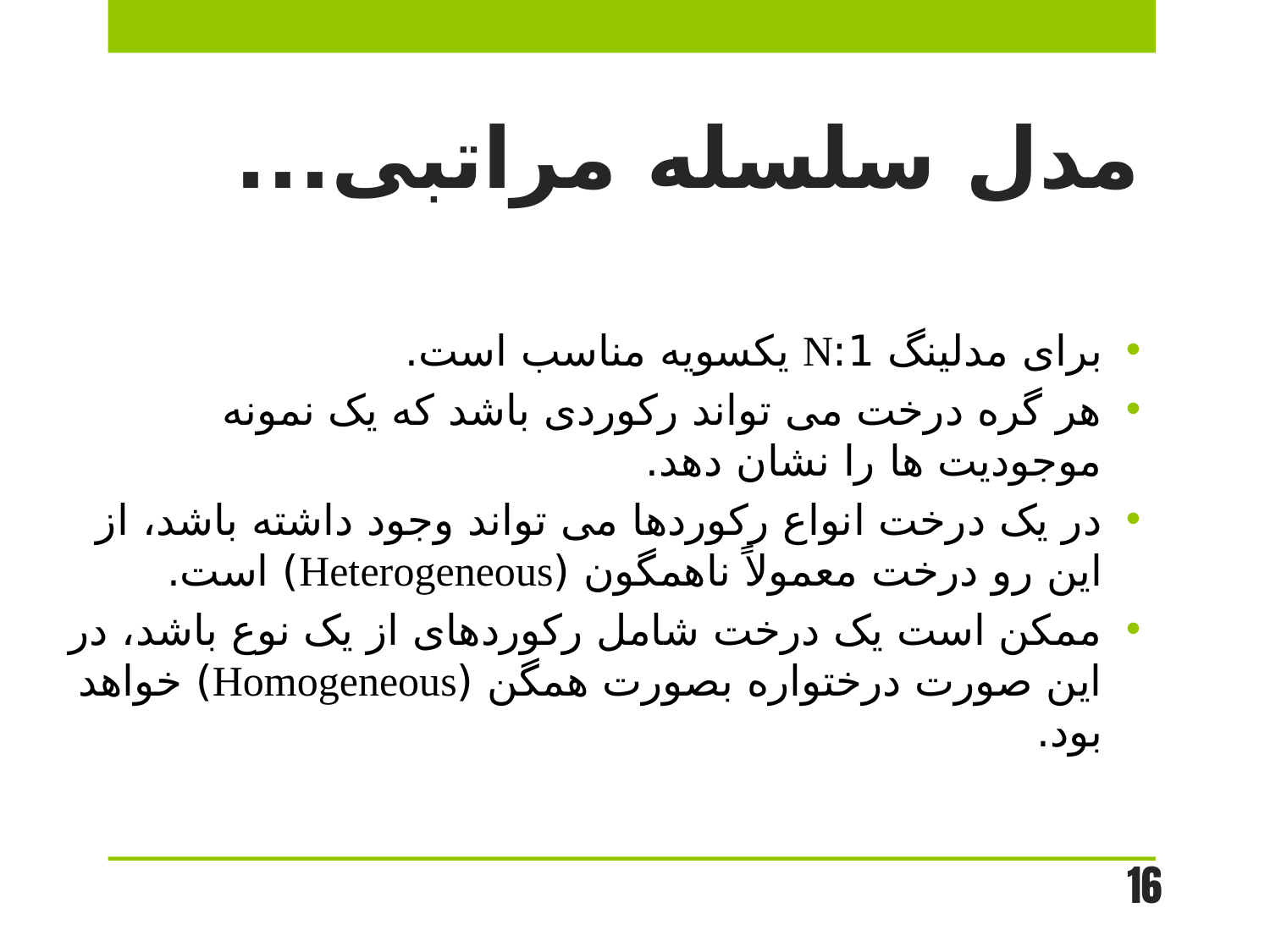

# مدل سلسله مراتبی...
برای مدلینگ 1:N یکسویه مناسب است.
هر گره درخت می تواند رکوردی باشد که یک نمونه موجودیت ها را نشان دهد.
در یک درخت انواع رکوردها می تواند وجود داشته باشد، از این رو درخت معمولاً ناهمگون (Heterogeneous) است.
ممکن است یک درخت شامل رکوردهای از یک نوع باشد، در این صورت درختواره بصورت همگن (Homogeneous) خواهد بود.
16